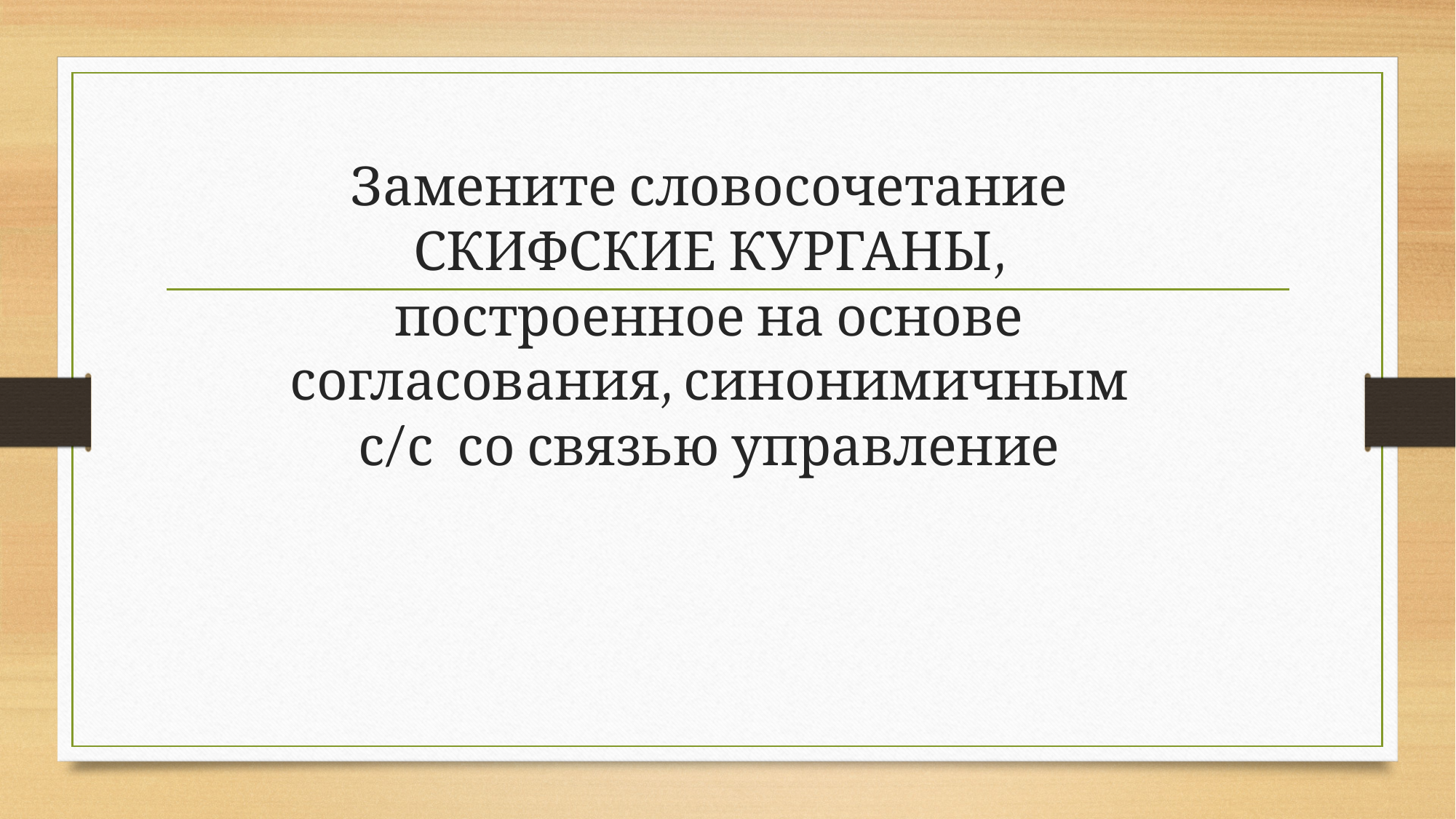

# Замените словосочетание СКИФСКИЕ КУРГАНЫ, построенное на основе согласования, синонимичным с/с  со связью управление